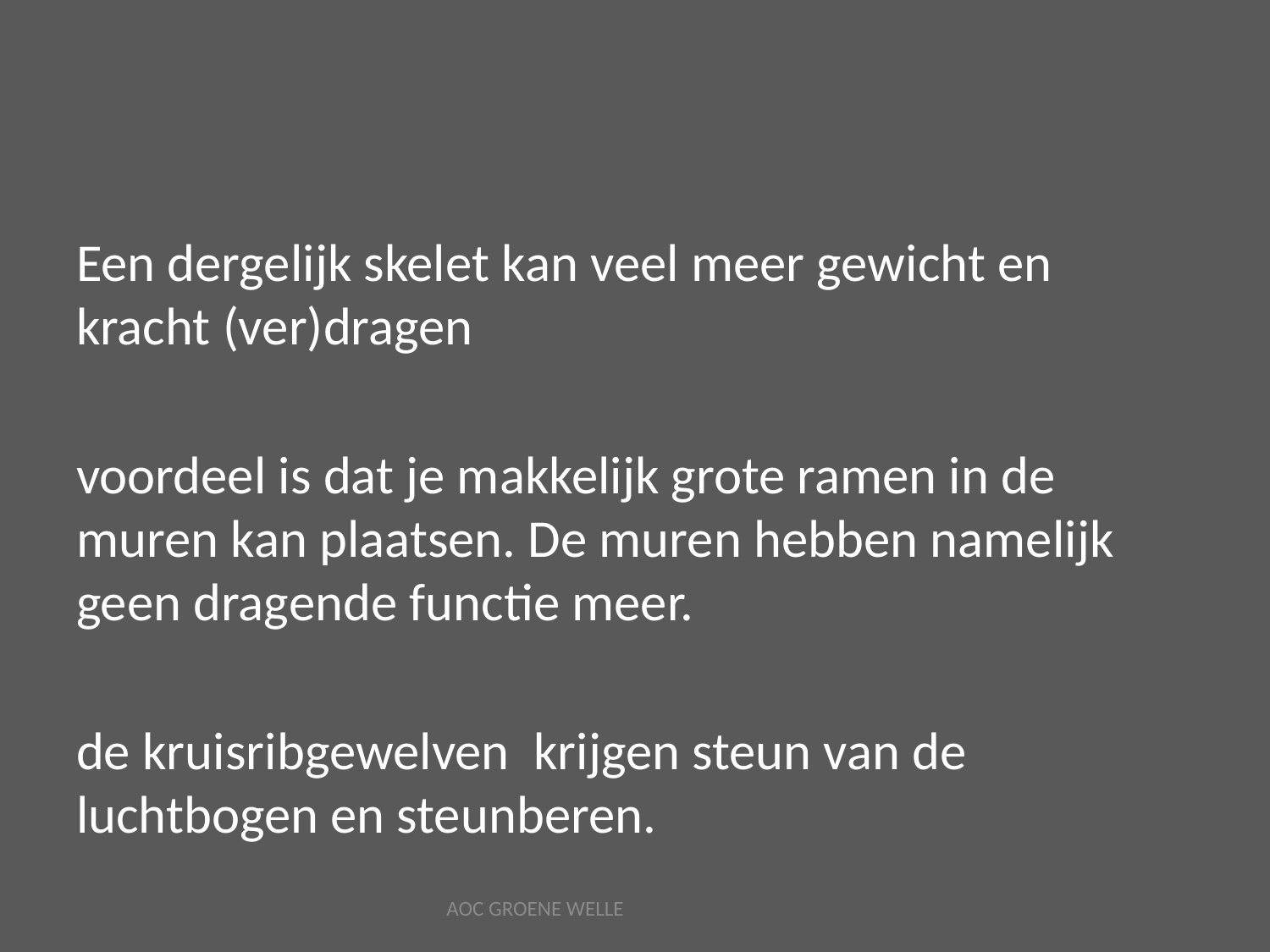

Een dergelijk skelet kan veel meer gewicht en kracht (ver)dragen

voordeel is dat je makkelijk grote ramen in de muren kan plaatsen. De muren hebben namelijk geen dragende functie meer.

de kruisribgewelven  krijgen steun van de luchtbogen en steunberen.
AOC GROENE WELLE